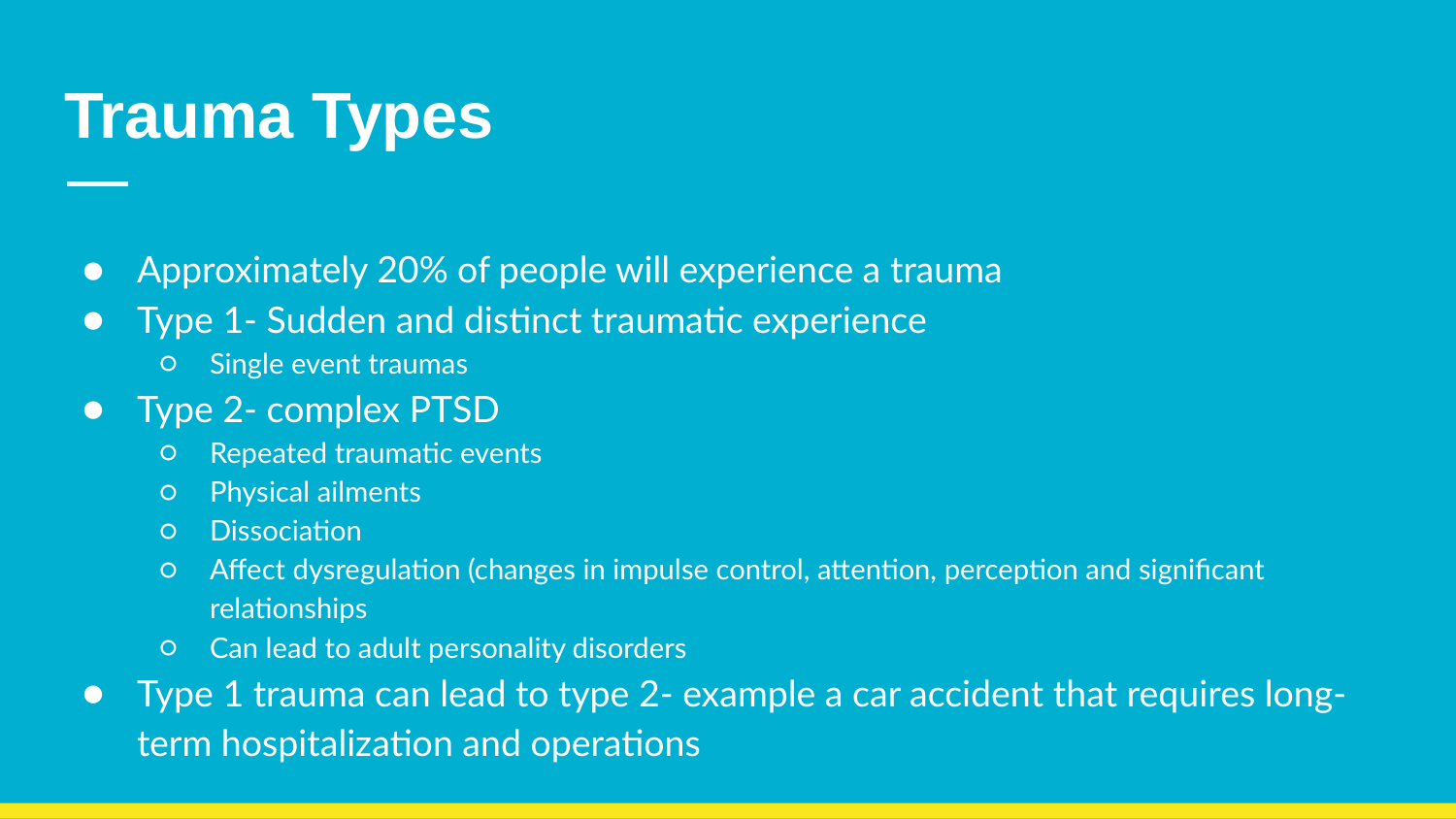

# Trauma Types
Approximately 20% of people will experience a trauma
Type 1- Sudden and distinct traumatic experience
Single event traumas
Type 2- complex PTSD
Repeated traumatic events
Physical ailments
Dissociation
Affect dysregulation (changes in impulse control, attention, perception and significant relationships
Can lead to adult personality disorders
Type 1 trauma can lead to type 2- example a car accident that requires long-term hospitalization and operations